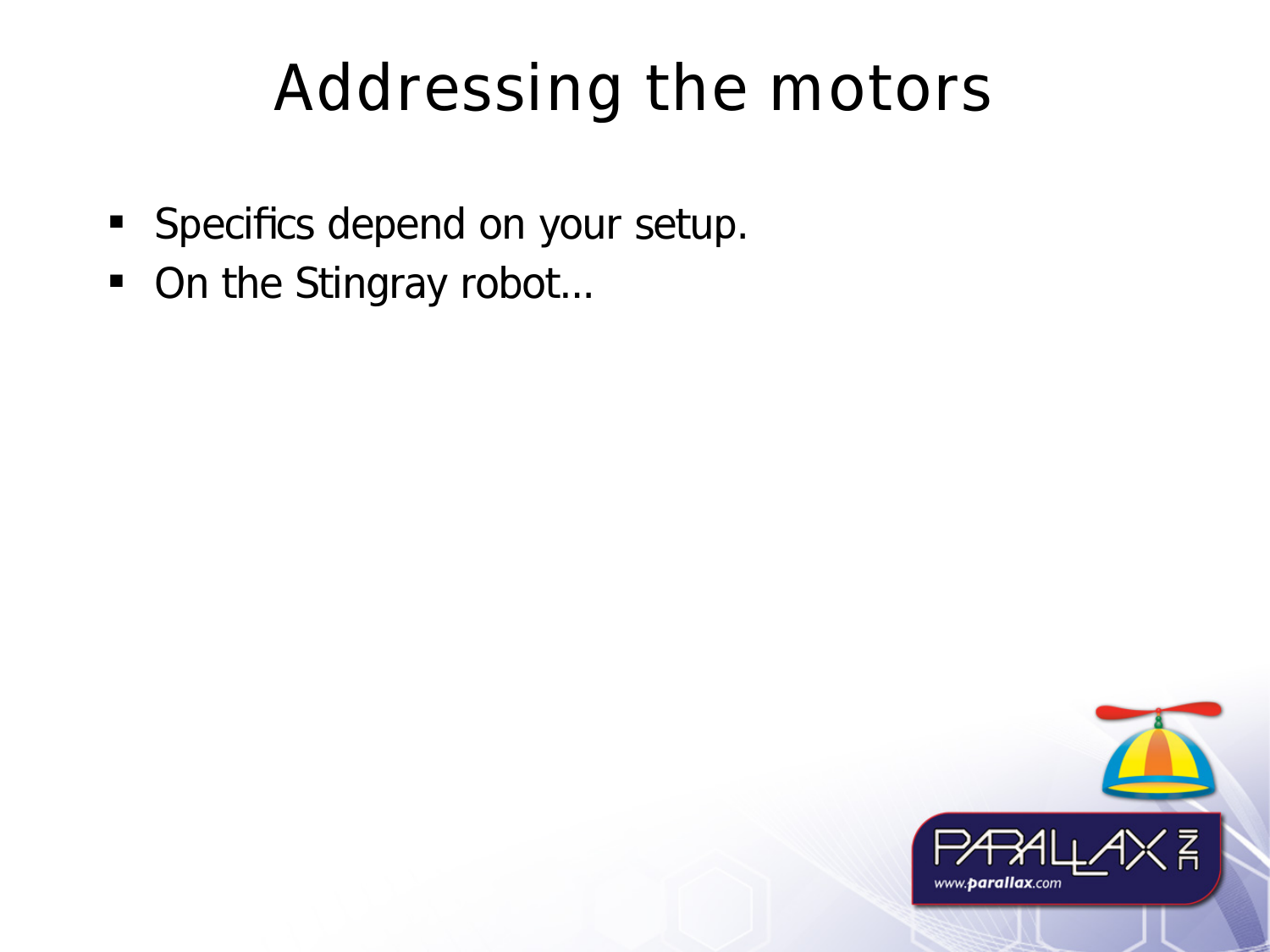

# Addressing the motors
Specifics depend on your setup.
On the Stingray robot…